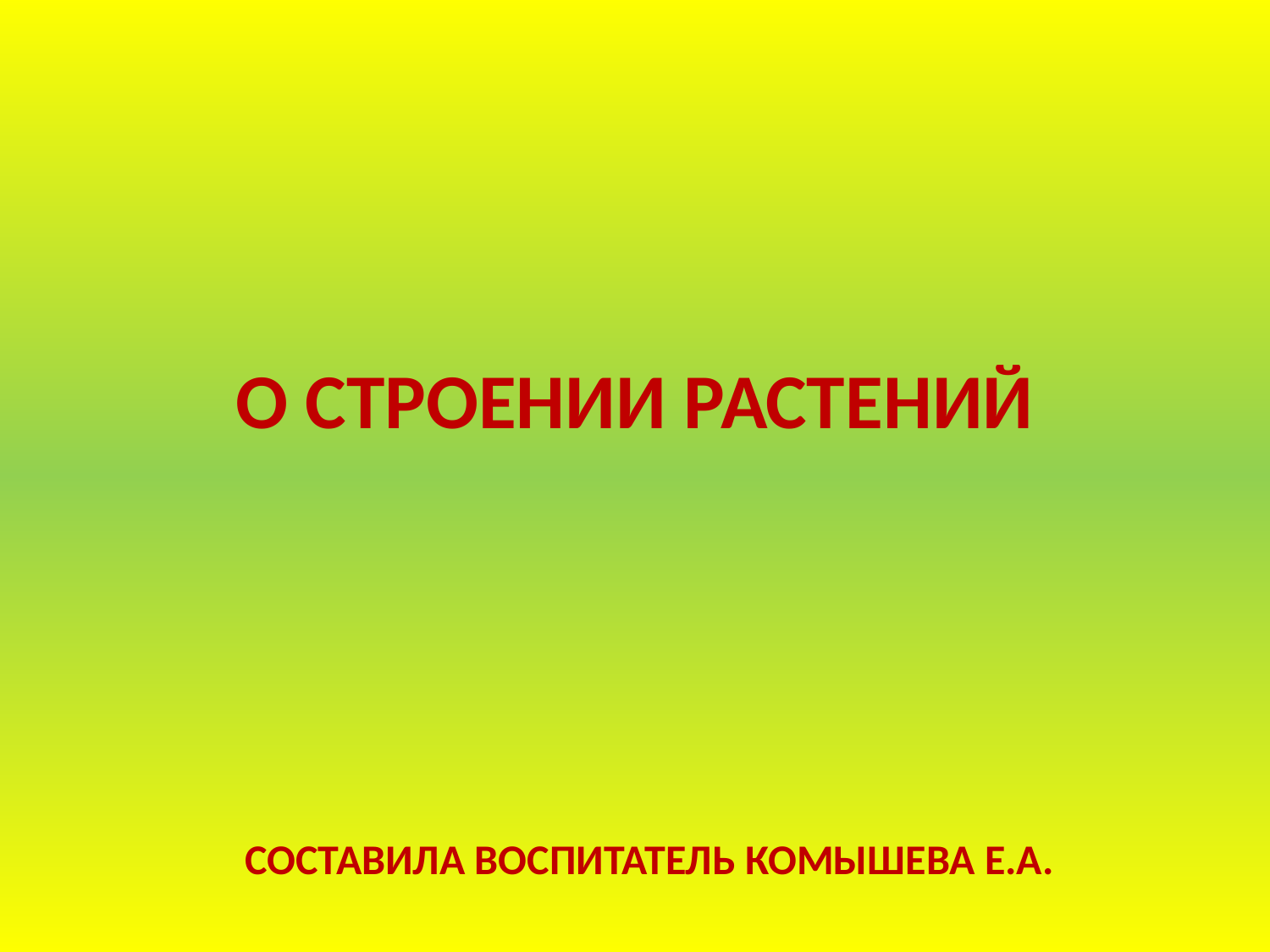

# О СТРОЕНИИ РАСТЕНИЙ
СОСТАВИЛА ВОСПИТАТЕЛЬ КОМЫШЕВА Е.А.